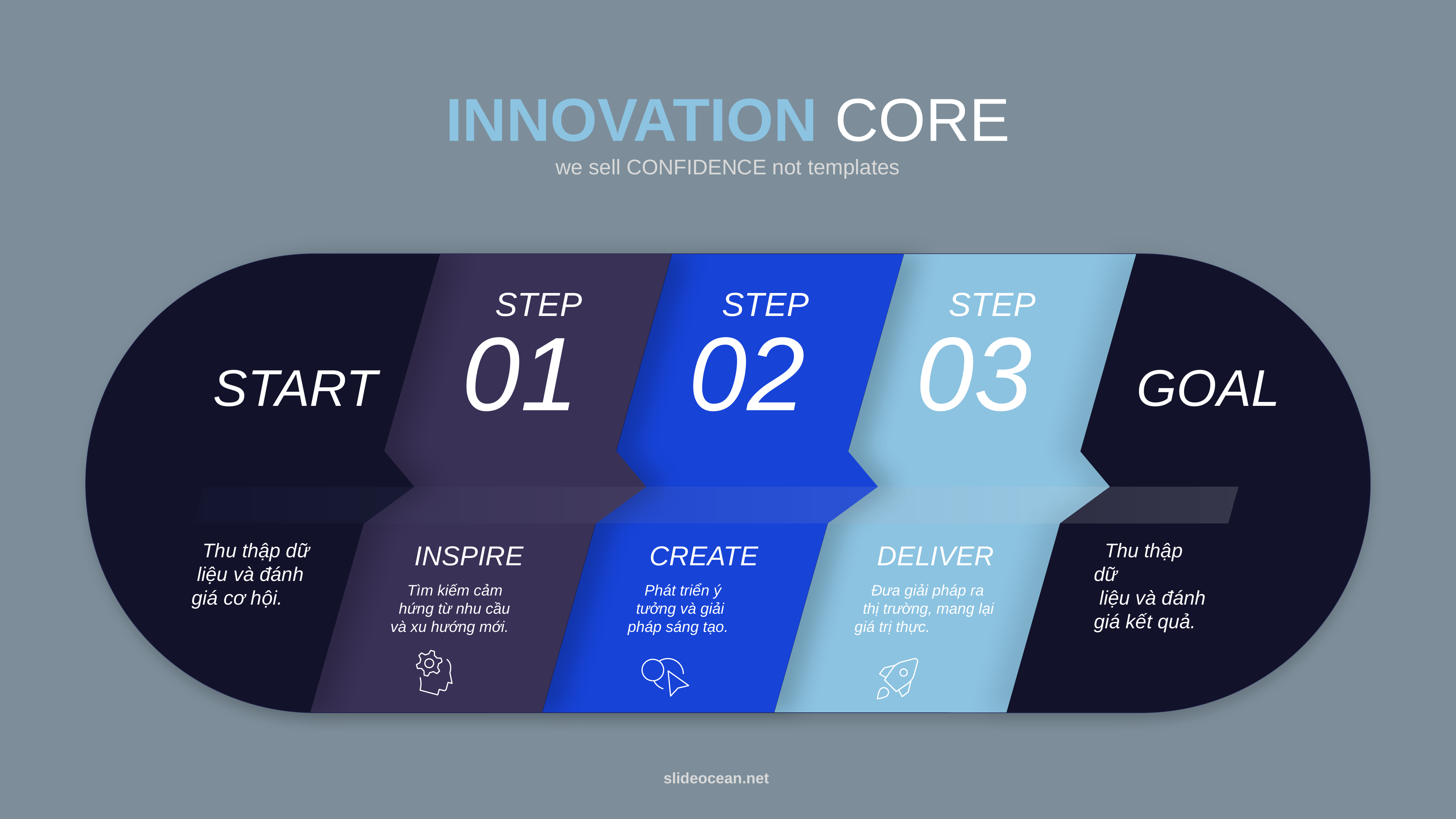

INNOVATION CORE
we sell CONFIDENCE not templates

STEP
STEP
STEP

01
02
03
START
GOAL

  Thu thập dữ
 liệu và đánh giá cơ hội.
INSPIRE
CREATE
DELIVER
  Thu thập dữ
 liệu và đánh giá kết quả.
    Tìm kiếm cảm
  hứng từ nhu cầu và xu hướng mới.
    Phát triển ý
  tưởng và giải pháp sáng tạo.
    Đưa giải pháp ra
  thị trường, mang lại giá trị thực.

slideocean.net